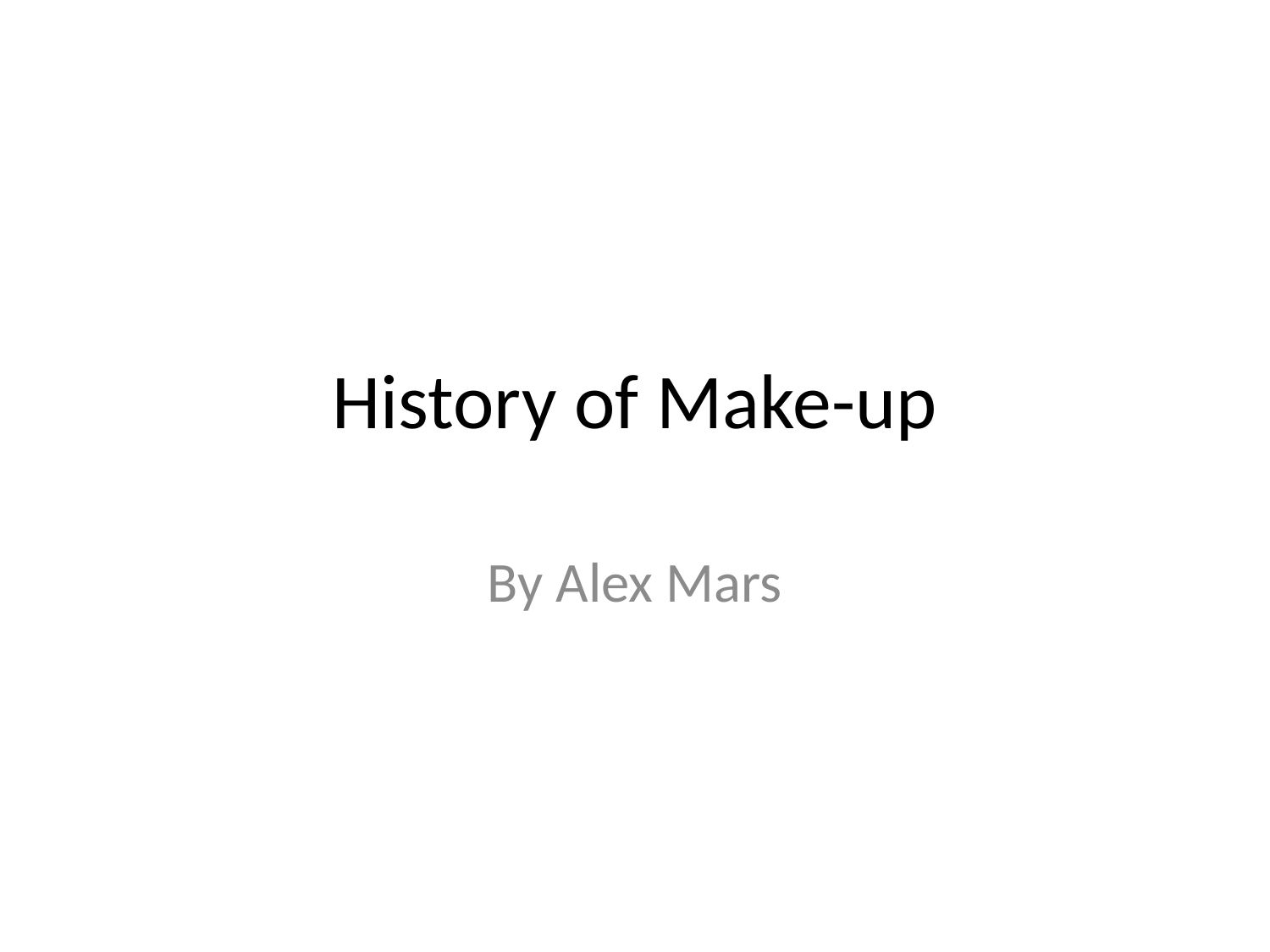

# History of Make-up
By Alex Mars